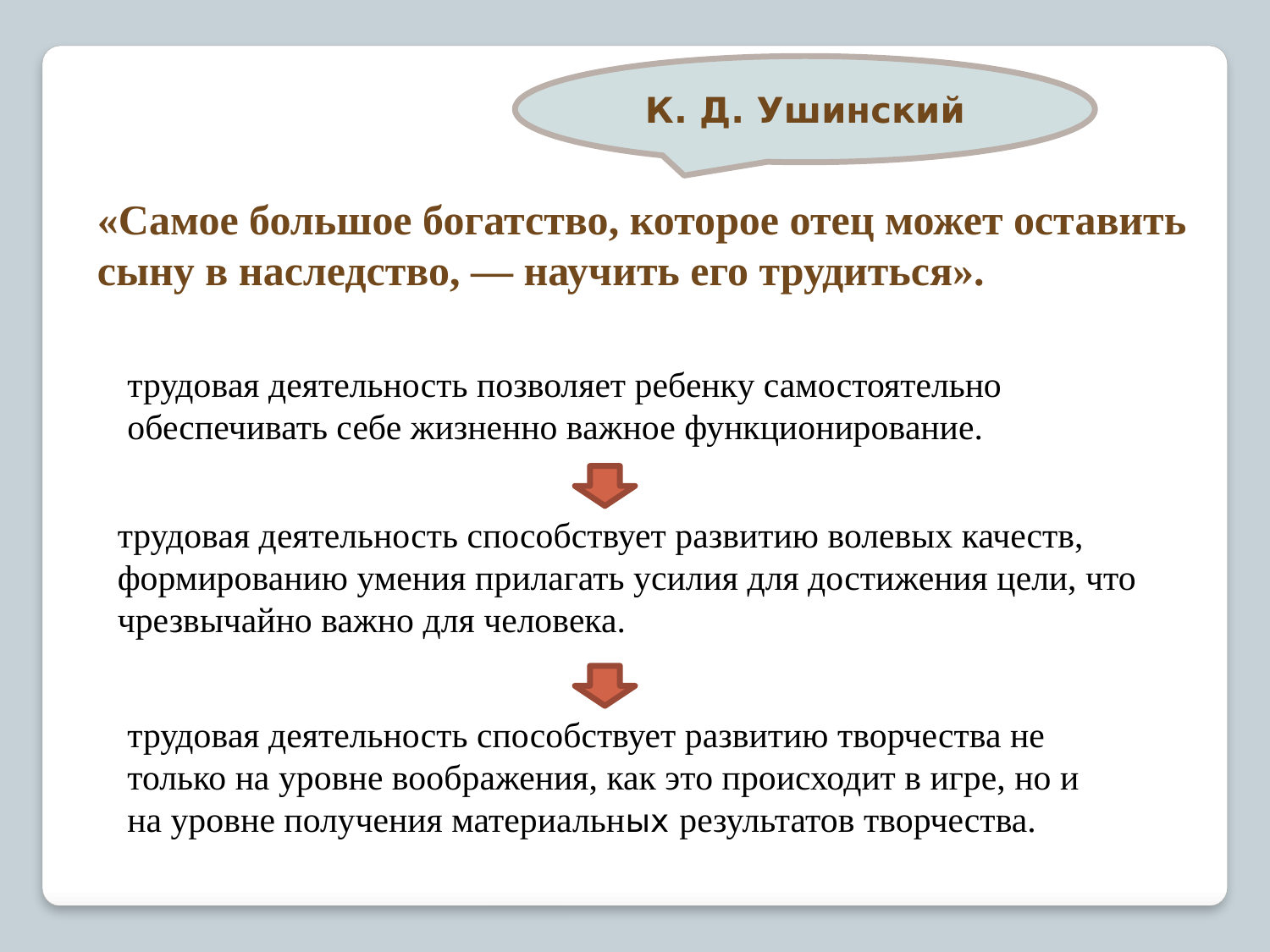

К. Д. Ушинский
«Самое большое богатство, которое отец может оставить сыну в наследство, — научить его трудиться».

трудовая деятельность позволяет ребенку самостоятельно обеспечивать себе жизненно важное функционирование.

трудовая деятельность способствует развитию волевых качеств, формированию умения прилагать усилия для достижения цели, что чрезвычайно важно для человека.

трудовая деятельность способствует развитию творчества не только на уровне воображения, как это происходит в игре, но и на уровне получения материальных результатов творчества.